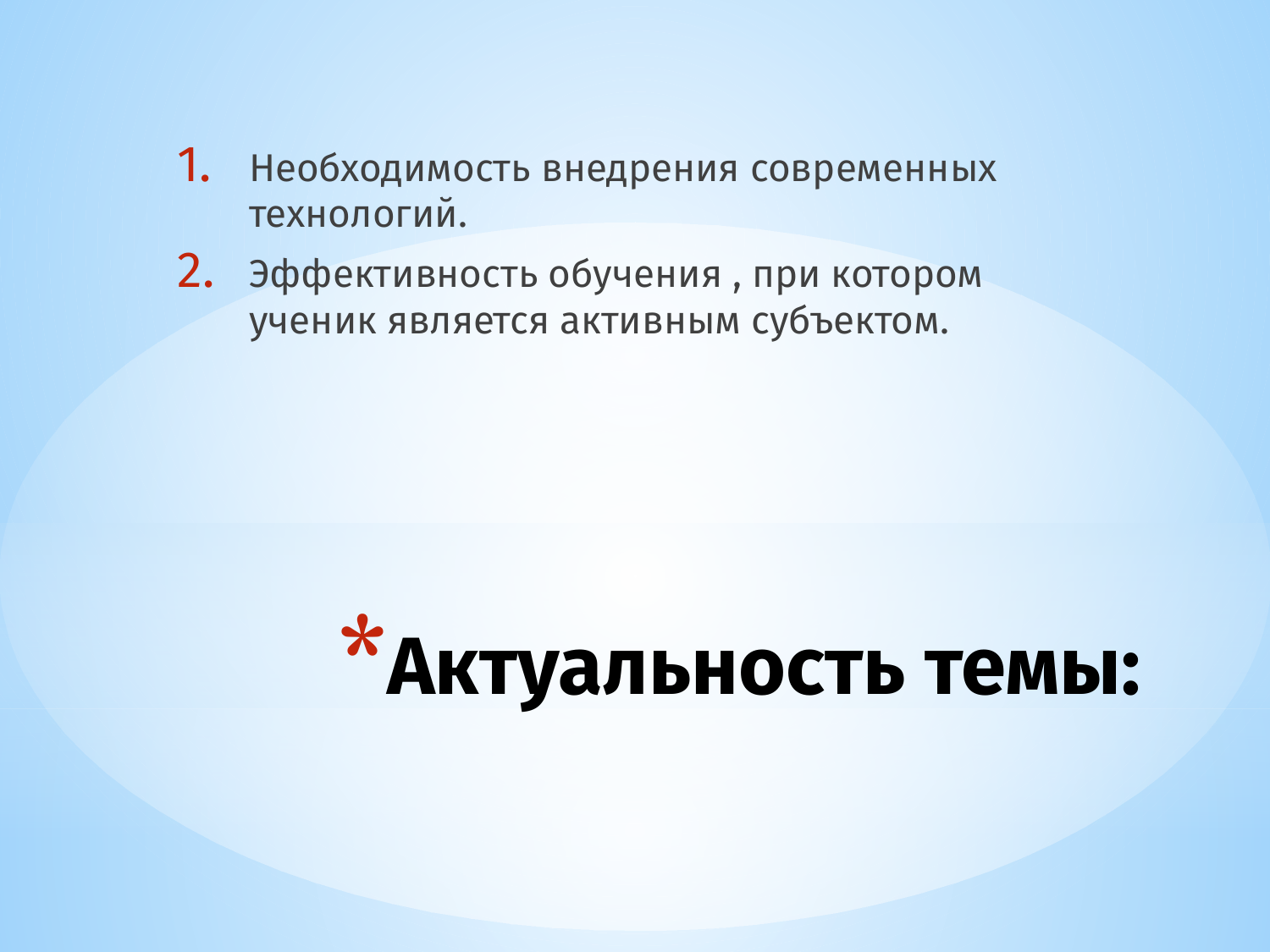

Необходимость внедрения современных технологий.
Эффективность обучения , при котором ученик является активным субъектом.

# Актуальность темы: